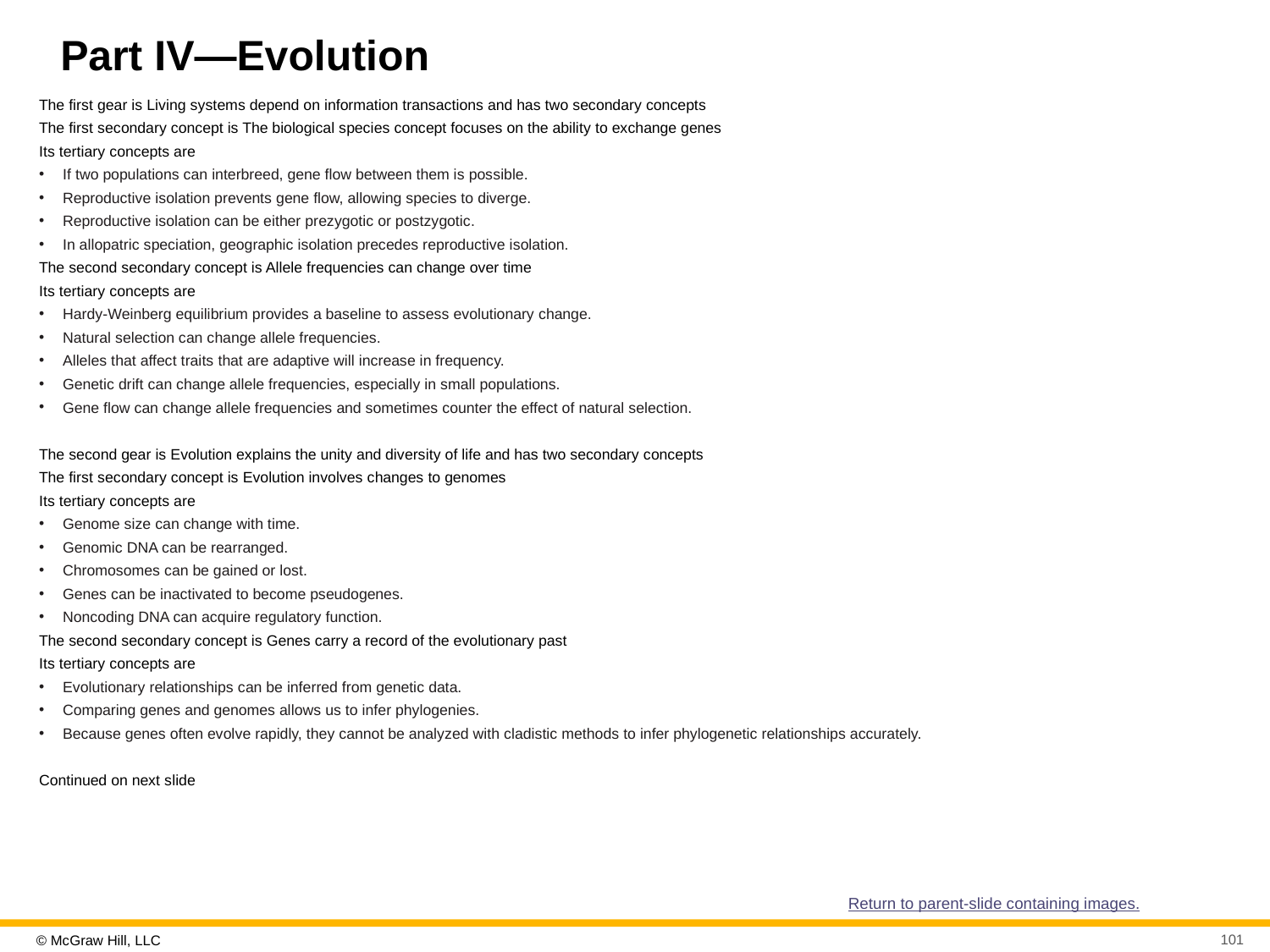

# Part IV—Evolution
The first gear is Living systems depend on information transactions and has two secondary concepts
The first secondary concept is The biological species concept focuses on the ability to exchange genes
Its tertiary concepts are
If two populations can interbreed, gene flow between them is possible.
Reproductive isolation prevents gene flow, allowing species to diverge.
Reproductive isolation can be either prezygotic or postzygotic.
In allopatric speciation, geographic isolation precedes reproductive isolation.
The second secondary concept is Allele frequencies can change over time
Its tertiary concepts are
Hardy-Weinberg equilibrium provides a baseline to assess evolutionary change.
Natural selection can change allele frequencies.
Alleles that affect traits that are adaptive will increase in frequency.
Genetic drift can change allele frequencies, especially in small populations.
Gene flow can change allele frequencies and sometimes counter the effect of natural selection.

The second gear is Evolution explains the unity and diversity of life and has two secondary concepts
The first secondary concept is Evolution involves changes to genomes
Its tertiary concepts are
Genome size can change with time.
Genomic DNA can be rearranged.
Chromosomes can be gained or lost.
Genes can be inactivated to become pseudogenes.
Noncoding DNA can acquire regulatory function.
The second secondary concept is Genes carry a record of the evolutionary past
Its tertiary concepts are
Evolutionary relationships can be inferred from genetic data.
Comparing genes and genomes allows us to infer phylogenies.
Because genes often evolve rapidly, they cannot be analyzed with cladistic methods to infer phylogenetic relationships accurately.

Continued on next slide
Return to parent-slide containing images.
101